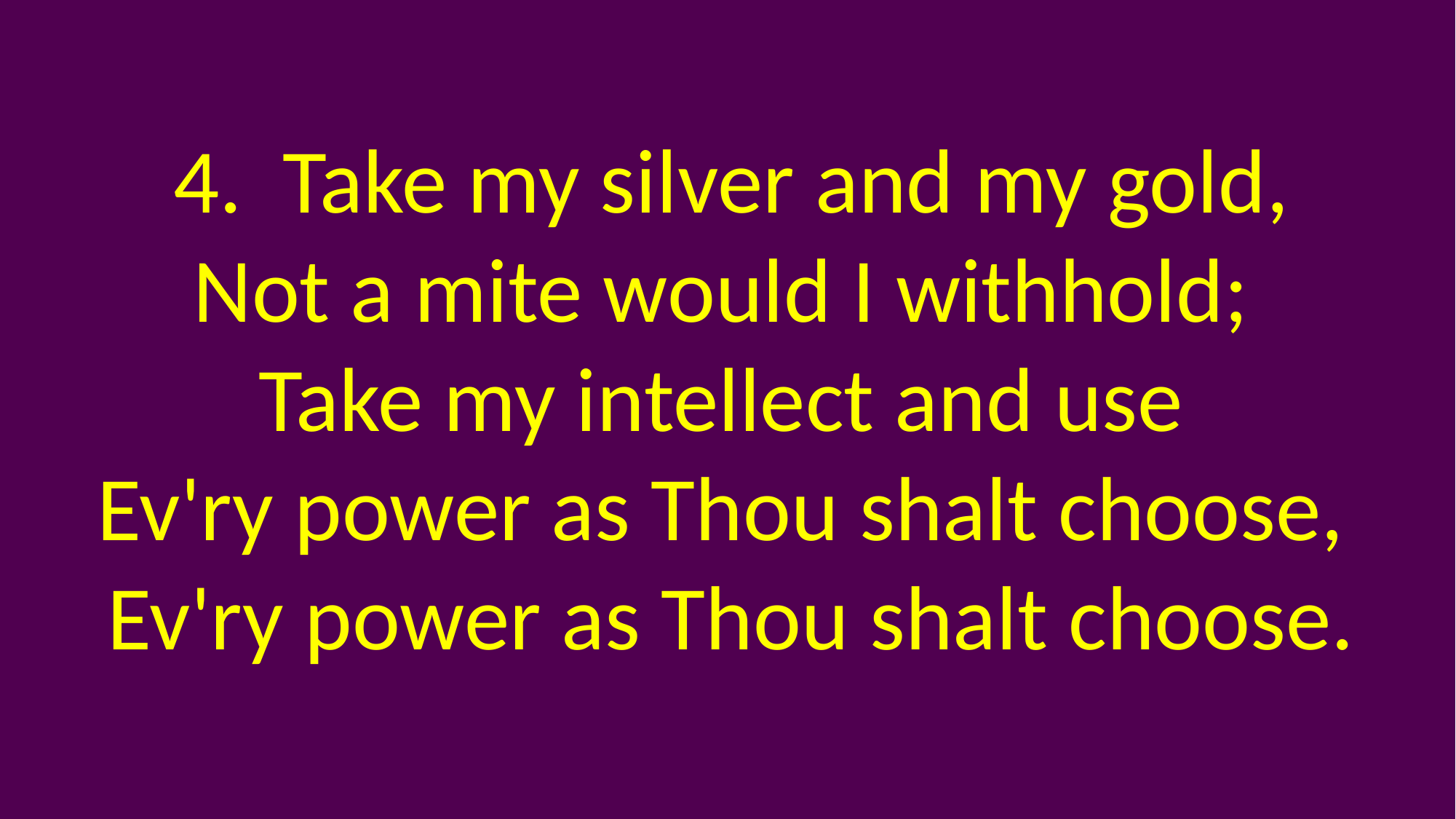

4.	Take my silver and my gold,
Not a mite would I withhold;
Take my intellect and use
Ev'ry power as Thou shalt choose,
Ev'ry power as Thou shalt choose.